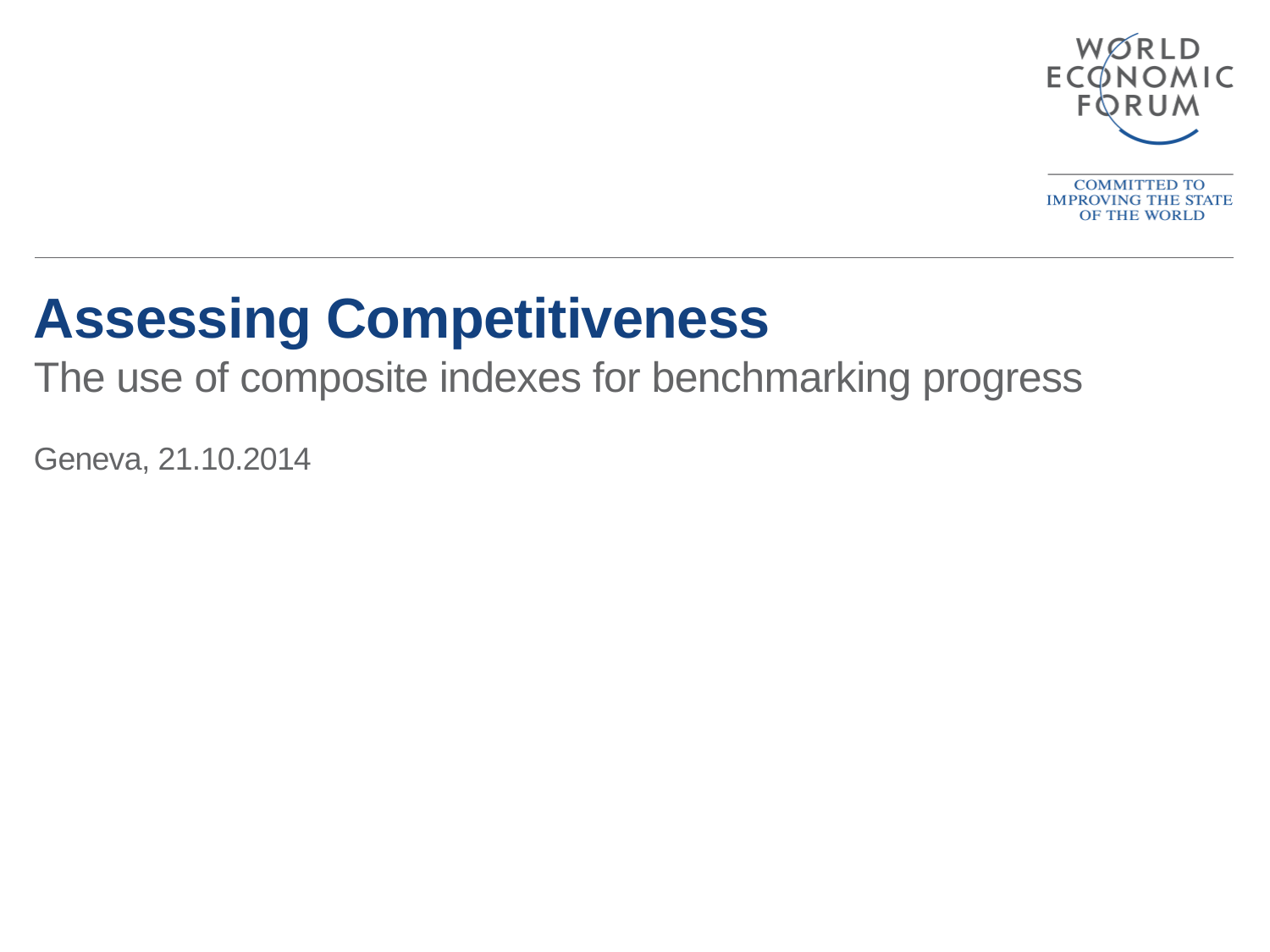

# Assessing Competitiveness The use of composite indexes for benchmarking progress Geneva, 21.10.2014